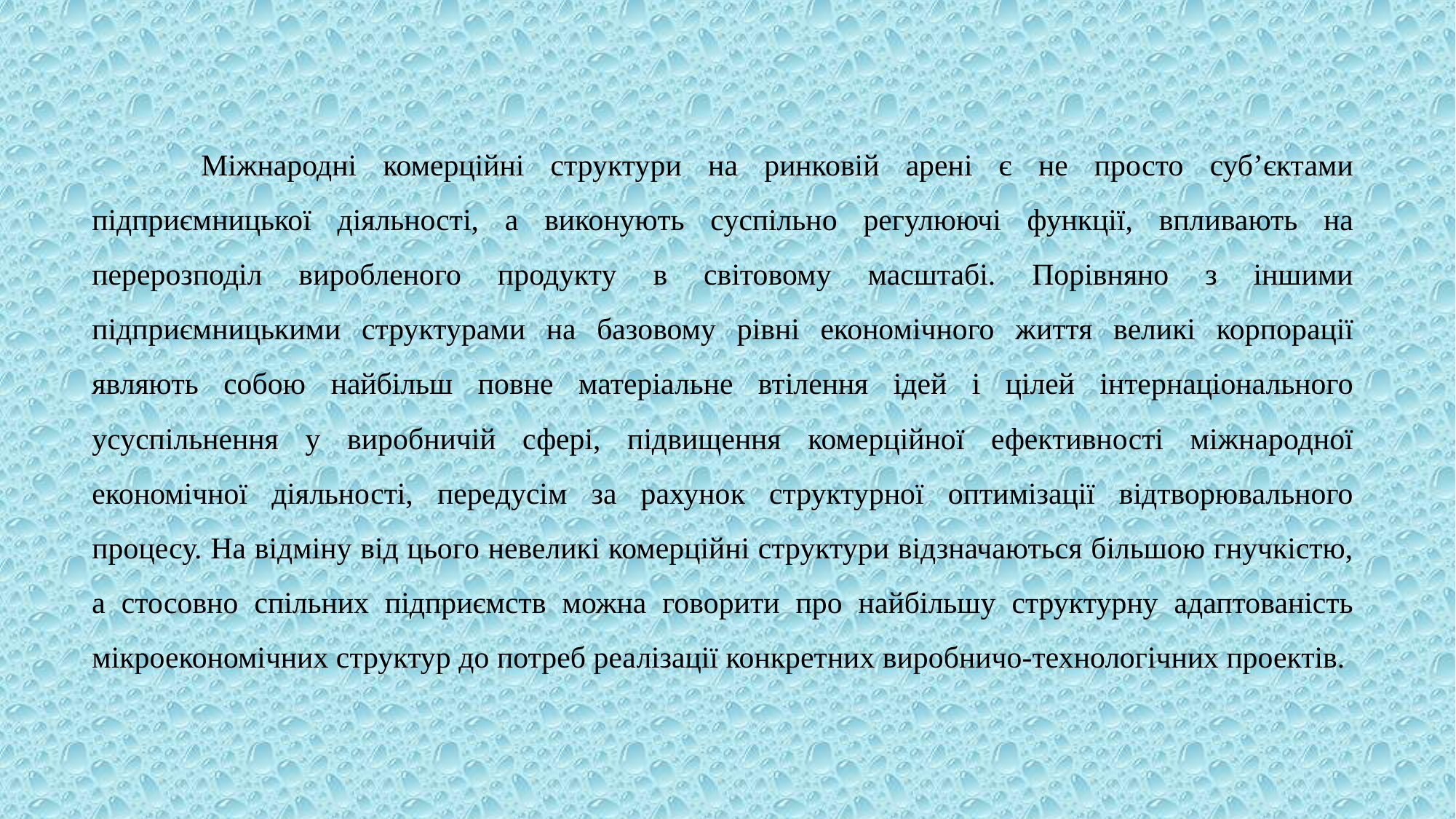

Міжнародні комерційні структури на ринковій арені є не просто суб’єктами підприємницької діяльності, а виконують суспільно регулюючі функції, впливають на перерозподіл виробленого продукту в світовому масштабі. Порівняно з іншими підприємницькими структурами на базовому рівні економічного життя великі корпорації являють собою найбільш повне матеріальне втілення ідей і цілей інтернаціонального усуспільнення у виробничій сфері, підвищення комерційної ефективності міжнародної економічної діяльності, передусім за рахунок структурної оптимізації відтворювального процесу. На відміну від цього невеликі комерційні структури відзначаються більшою гнучкістю, а стосовно спільних підприємств можна говорити про найбільшу структурну адаптованість мікроекономічних структур до потреб реалізації конкретних виробничо-технологічних проектів.